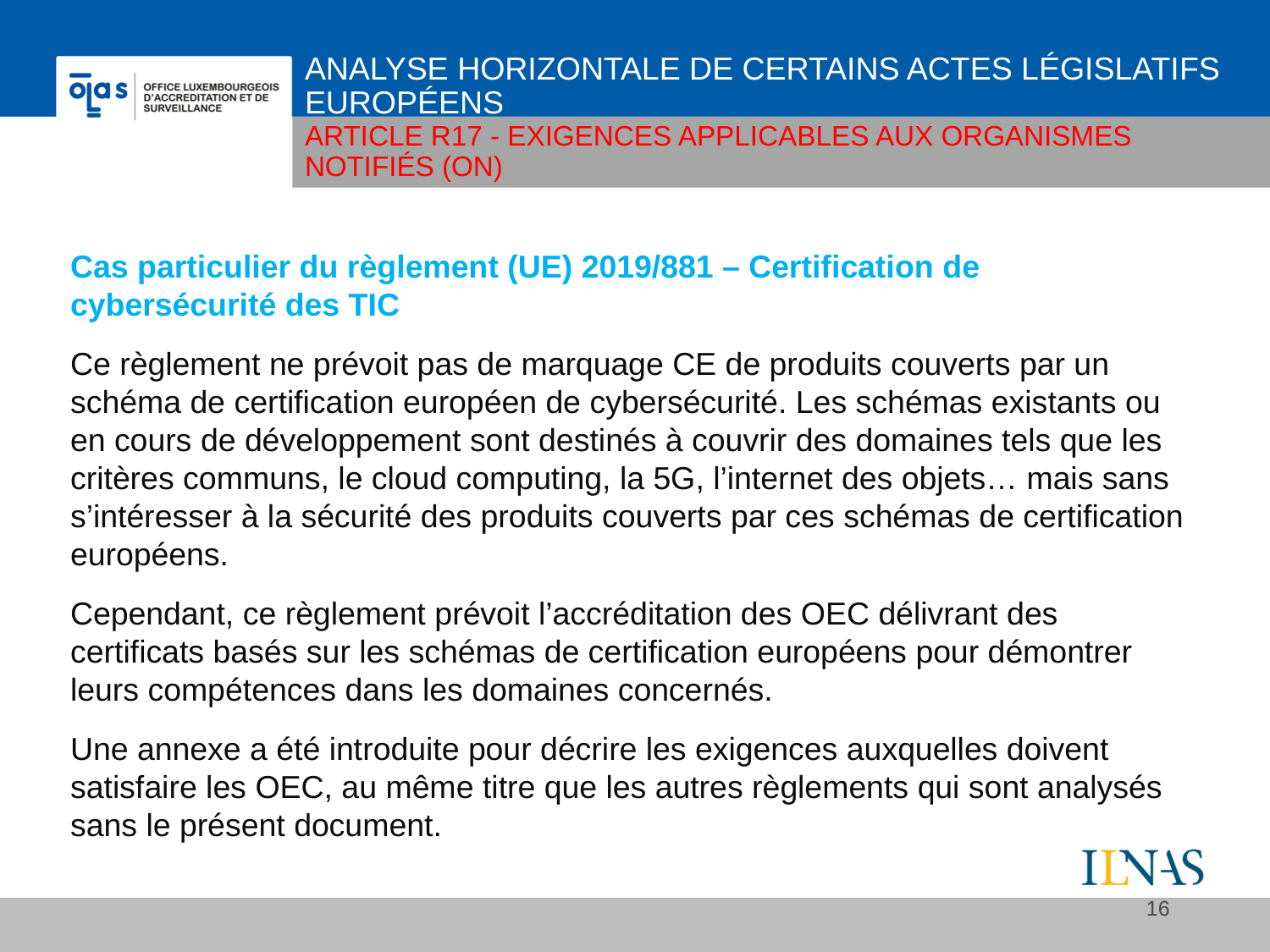

# Analyse horizontale de certains actes législatifs européens
Article R17 - Exigences applicables aux organismes notifiés (ON)
Cas particulier du règlement (UE) 2019/881 – Certification de cybersécurité des TIC

Ce règlement ne prévoit pas de marquage CE de produits couverts par un schéma de certification européen de cybersécurité. Les schémas existants ou en cours de développement sont destinés à couvrir des domaines tels que les critères communs, le cloud computing, la 5G, l’internet des objets… mais sans s’intéresser à la sécurité des produits couverts par ces schémas de certification européens.

Cependant, ce règlement prévoit l’accréditation des OEC délivrant des certificats basés sur les schémas de certification européens pour démontrer leurs compétences dans les domaines concernés.

Une annexe a été introduite pour décrire les exigences auxquelles doivent satisfaire les OEC, au même titre que les autres règlements qui sont analysés sans le présent document.

16